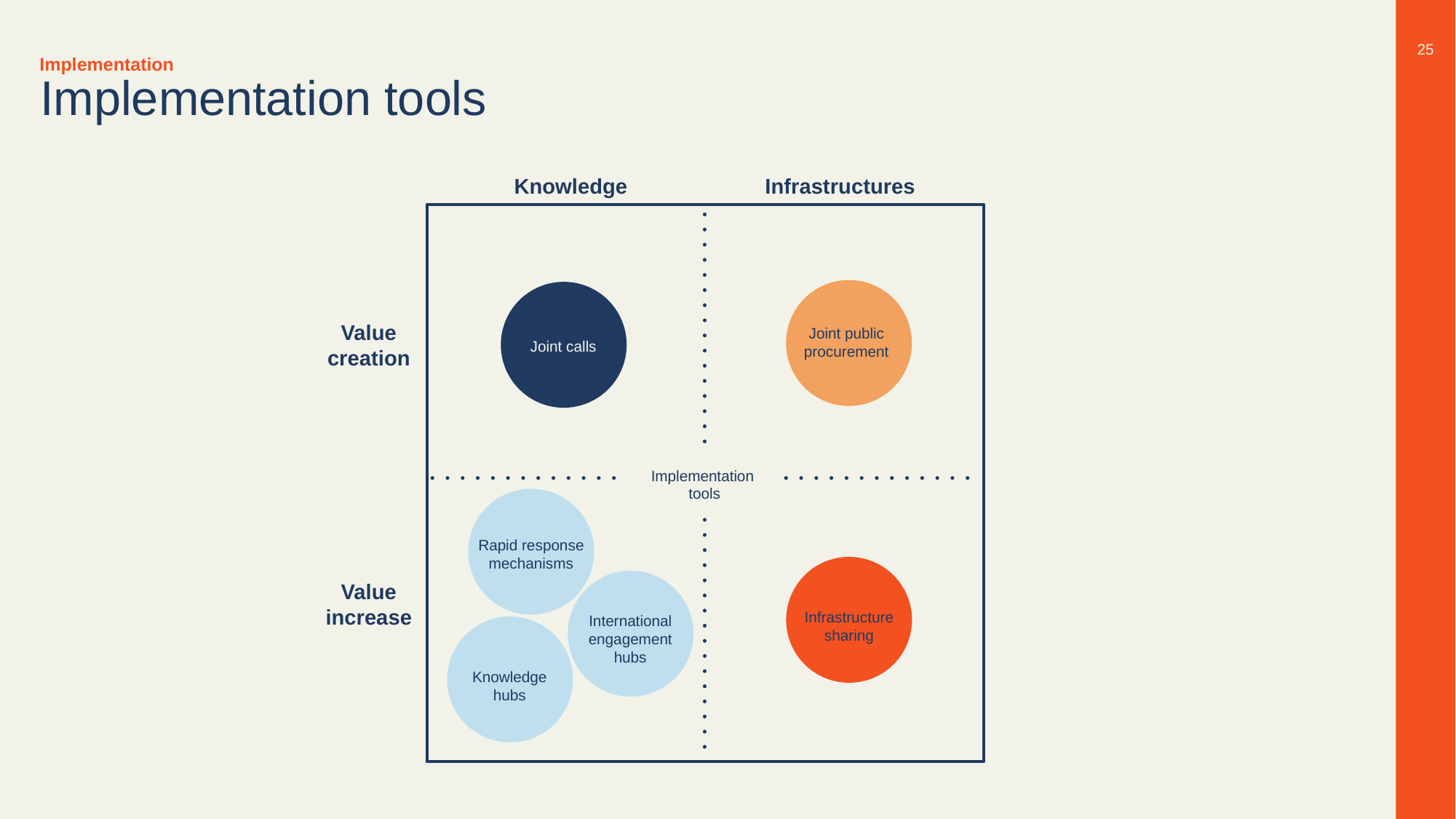

Implementation
25
Implementation tools
Knowledge
Infrastructures

Value
creation
Joint public
procurement
Joint calls
Implementation
tools

Rapid response
mechanisms

Value
increase
Infrastructure
sharing
International
engagement hubs

Knowledge
hubs